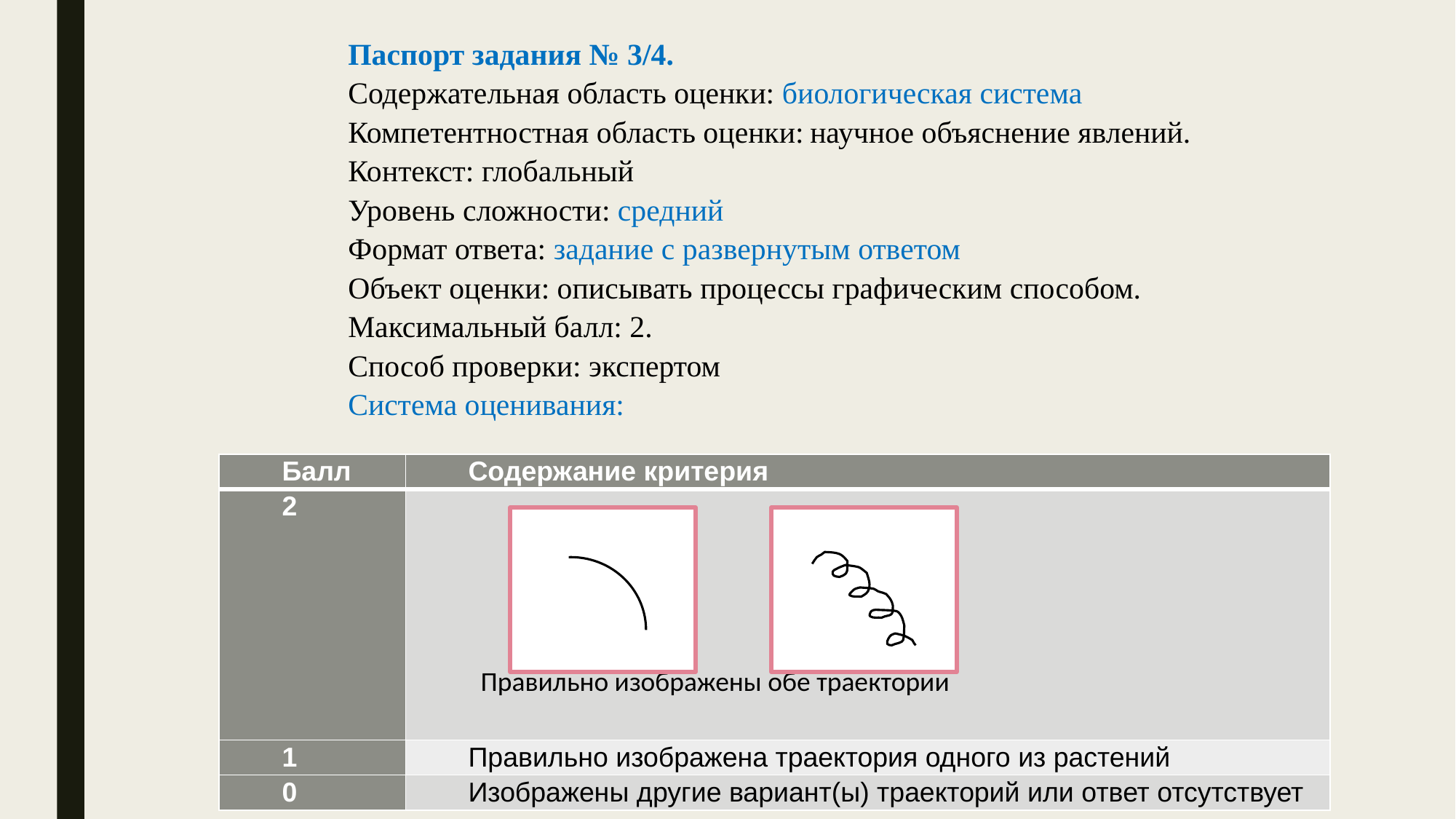

Паспорт задания № 3/4.
Содержательная область оценки: биологическая система
Компетентностная область оценки: научное объяснение явлений.
Контекст: глобальный
Уровень сложности: средний
Формат ответа: задание с развернутым ответом
Объект оценки: описывать процессы графическим способом.
Максимальный балл: 2.
Способ проверки: экспертом
Система оценивания:
| Балл | Содержание критерия |
| --- | --- |
| 2 | Одуванчик Клен Правильно изображены обе траектории |
| 1 | Правильно изображена траектория одного из растений |
| 0 | Изображены другие вариант(ы) траекторий или ответ отсутствует |